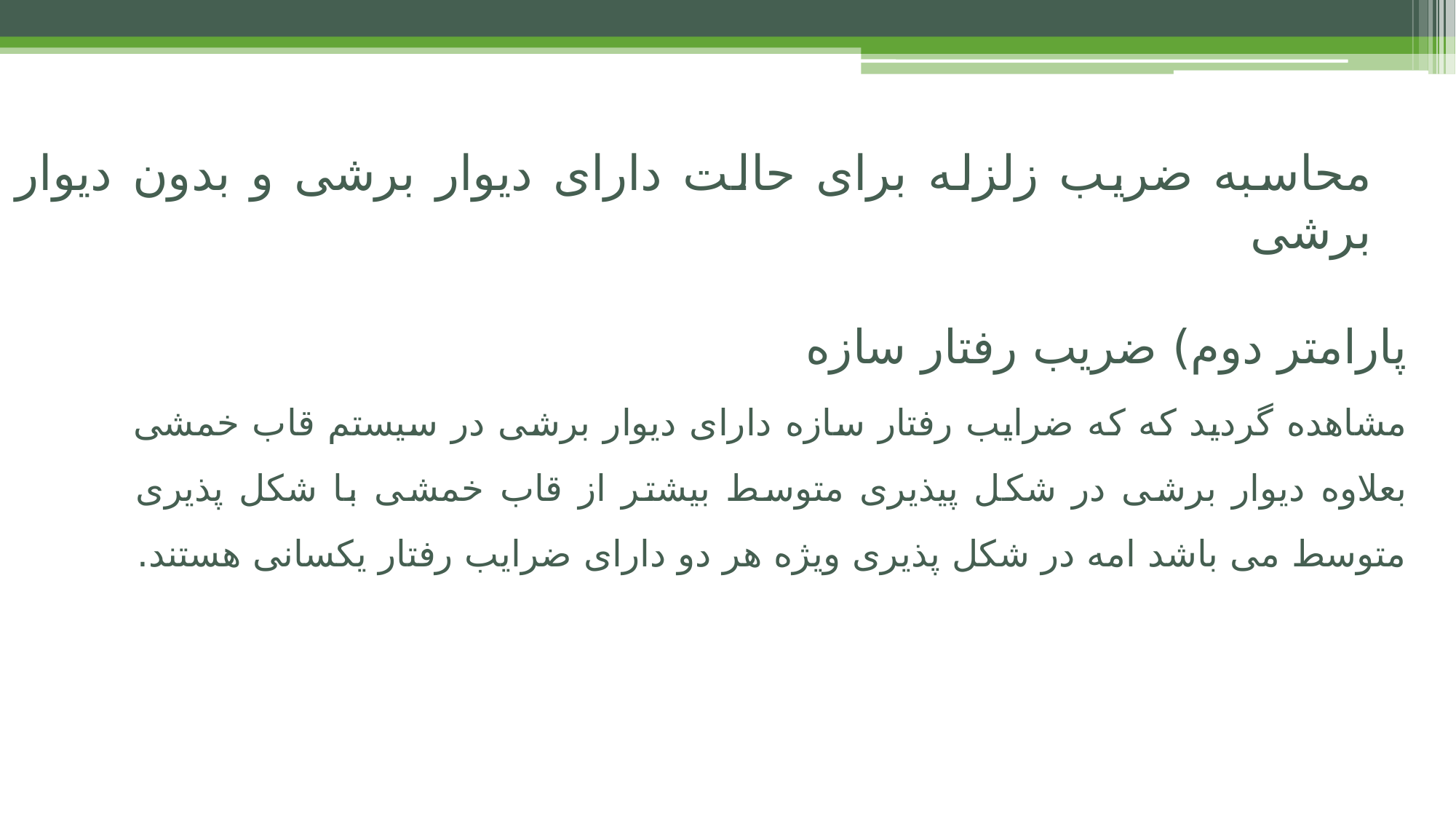

# محاسبه ضریب زلزله برای حالت دارای دیوار برشی و بدون دیوار برشی
پارامتر دوم) ضریب رفتار سازه
مشاهده گردید که که ضرایب رفتار سازه دارای دیوار برشی در سیستم قاب خمشی بعلاوه دیوار برشی در شکل پیذیری متوسط بیشتر از قاب خمشی با شکل پذیری متوسط می باشد امه در شکل پذیری ویژه هر دو دارای ضرایب رفتار یکسانی هستند.